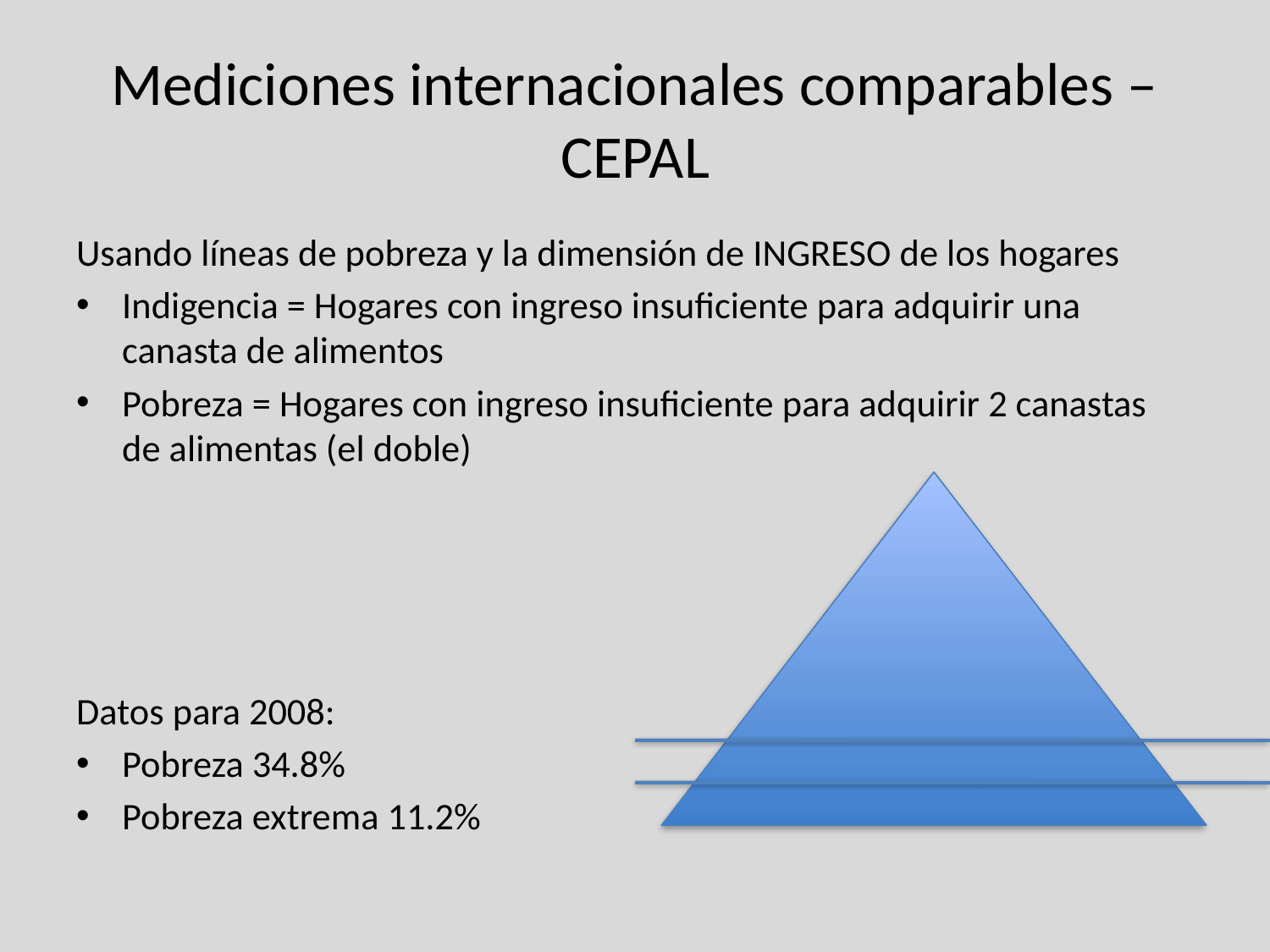

# Mediciones internacionales comparables – CEPAL
Usando líneas de pobreza y la dimensión de INGRESO de los hogares
Indigencia = Hogares con ingreso insuficiente para adquirir una canasta de alimentos
Pobreza = Hogares con ingreso insuficiente para adquirir 2 canastas de alimentas (el doble)

Datos para 2008:
Pobreza 34.8%
Pobreza extrema 11.2%